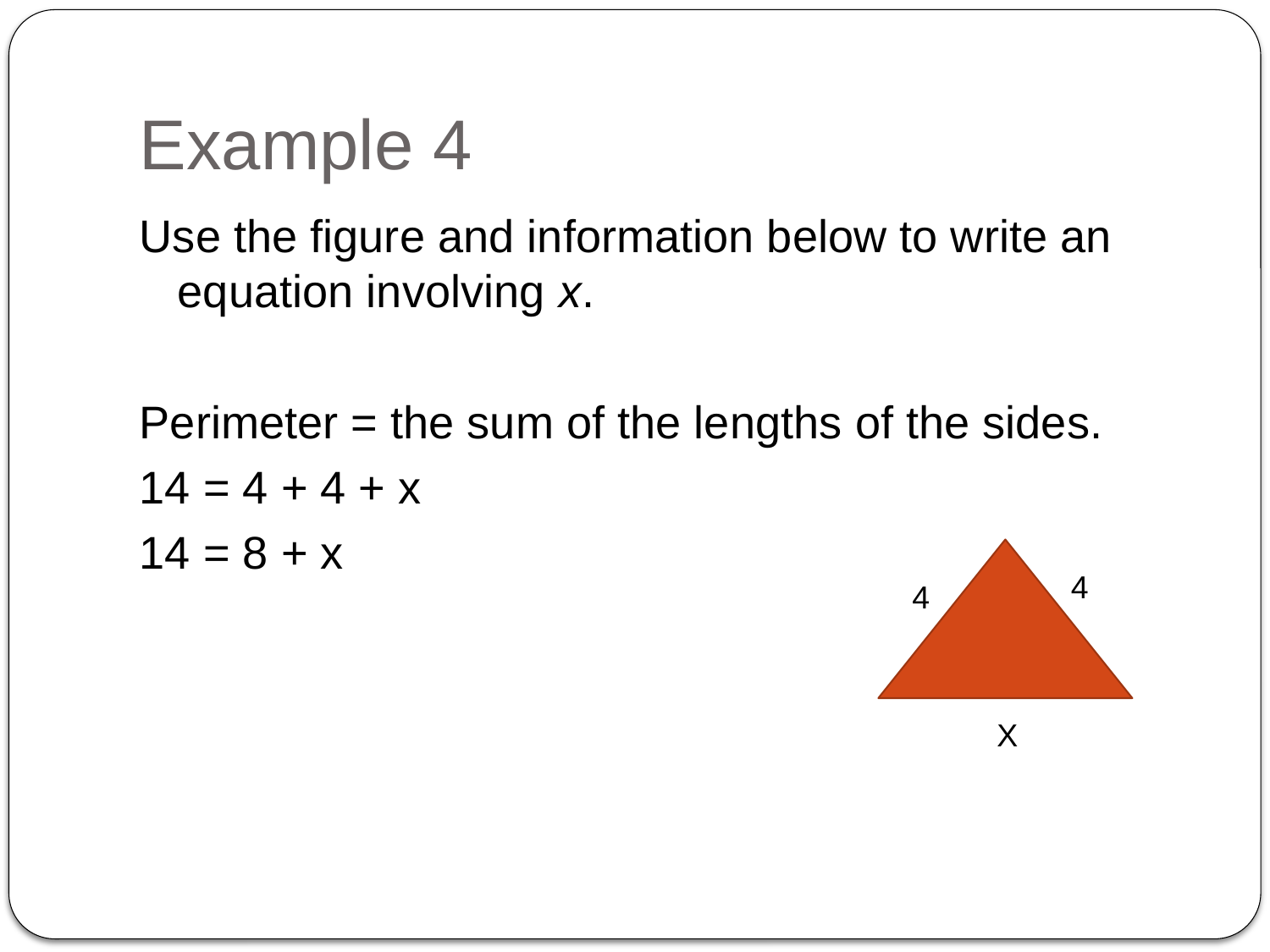

# Example 4
Use the figure and information below to write an equation involving x.

Perimeter = the sum of the lengths of the sides.
14 = 4 + 4 + x
14 = 8 + x

4
4
X